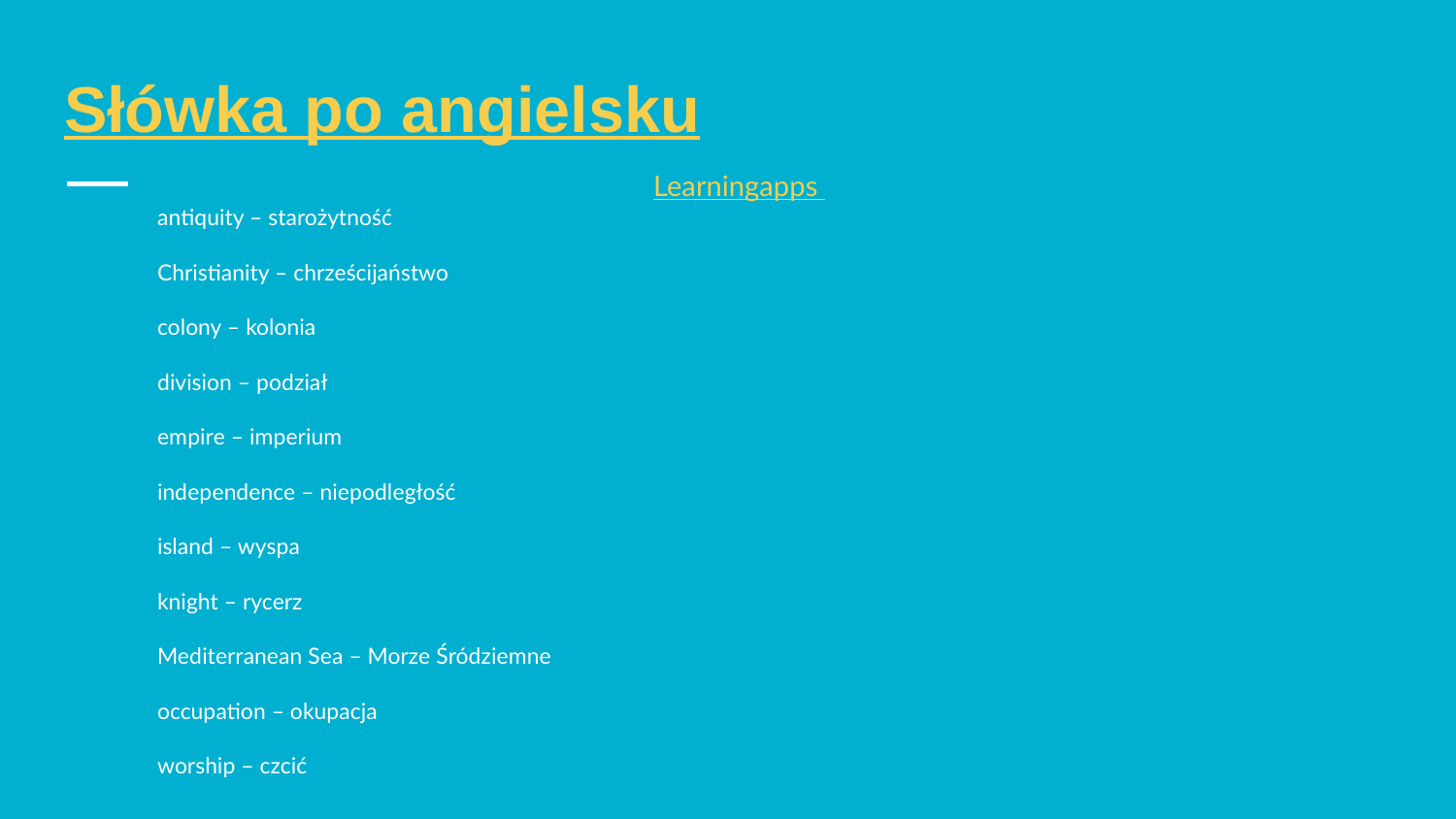

# Słówka po angielsku

Learningapps

antiquity – starożytność
Christianity – chrześcijaństwo
colony – kolonia
division – podział
empire – imperium
independence – niepodległość
island – wyspa
knight – rycerz
Mediterranean Sea – Morze Śródziemne
occupation – okupacja
worship – czcić